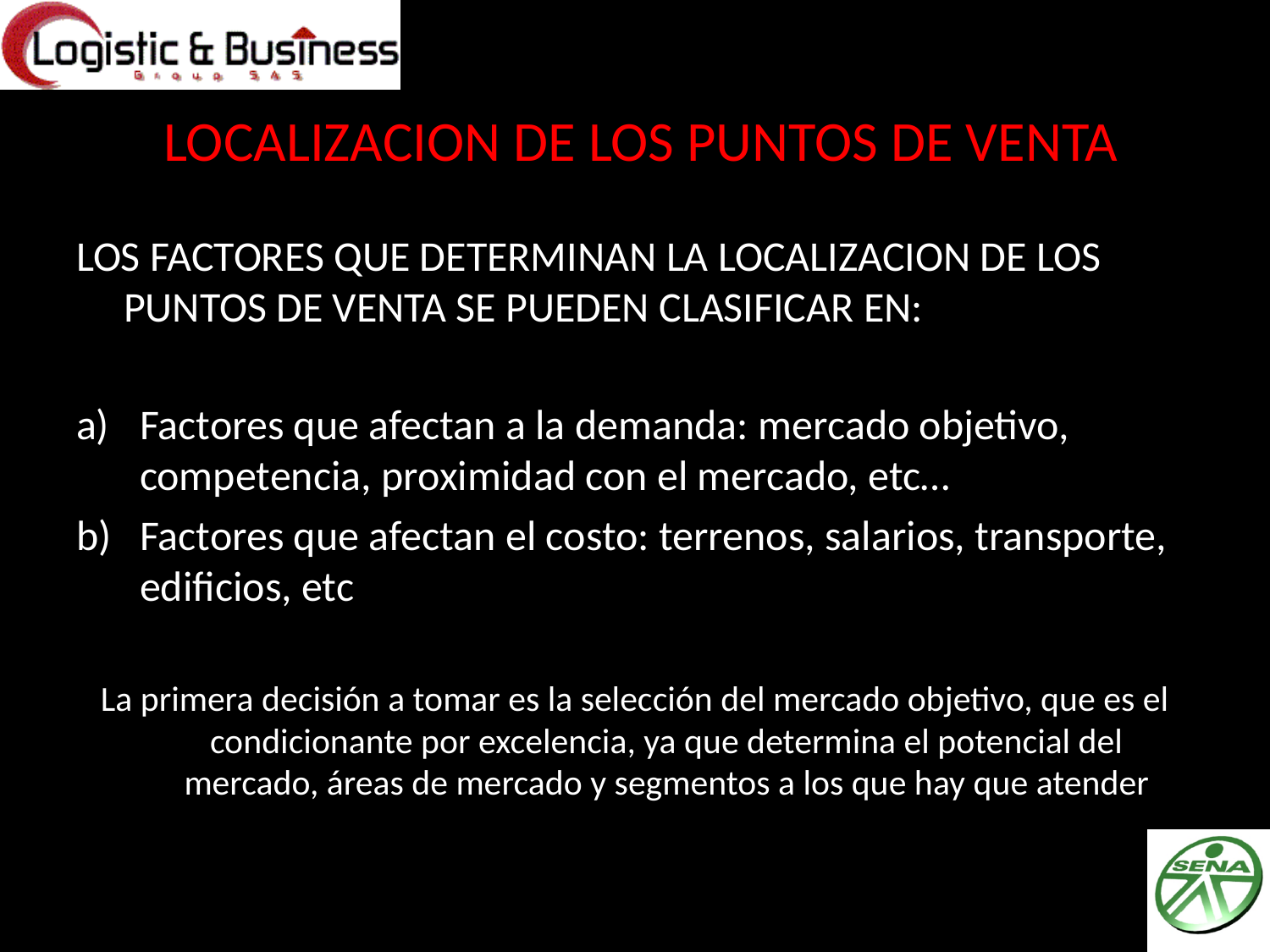

# LOCALIZACION DE LOS PUNTOS DE VENTA
LOS FACTORES QUE DETERMINAN LA LOCALIZACION DE LOS PUNTOS DE VENTA SE PUEDEN CLASIFICAR EN:

Factores que afectan a la demanda: mercado objetivo, competencia, proximidad con el mercado, etc…
Factores que afectan el costo: terrenos, salarios, transporte, edificios, etc

La primera decisión a tomar es la selección del mercado objetivo, que es el condicionante por excelencia, ya que determina el potencial del mercado, áreas de mercado y segmentos a los que hay que atender